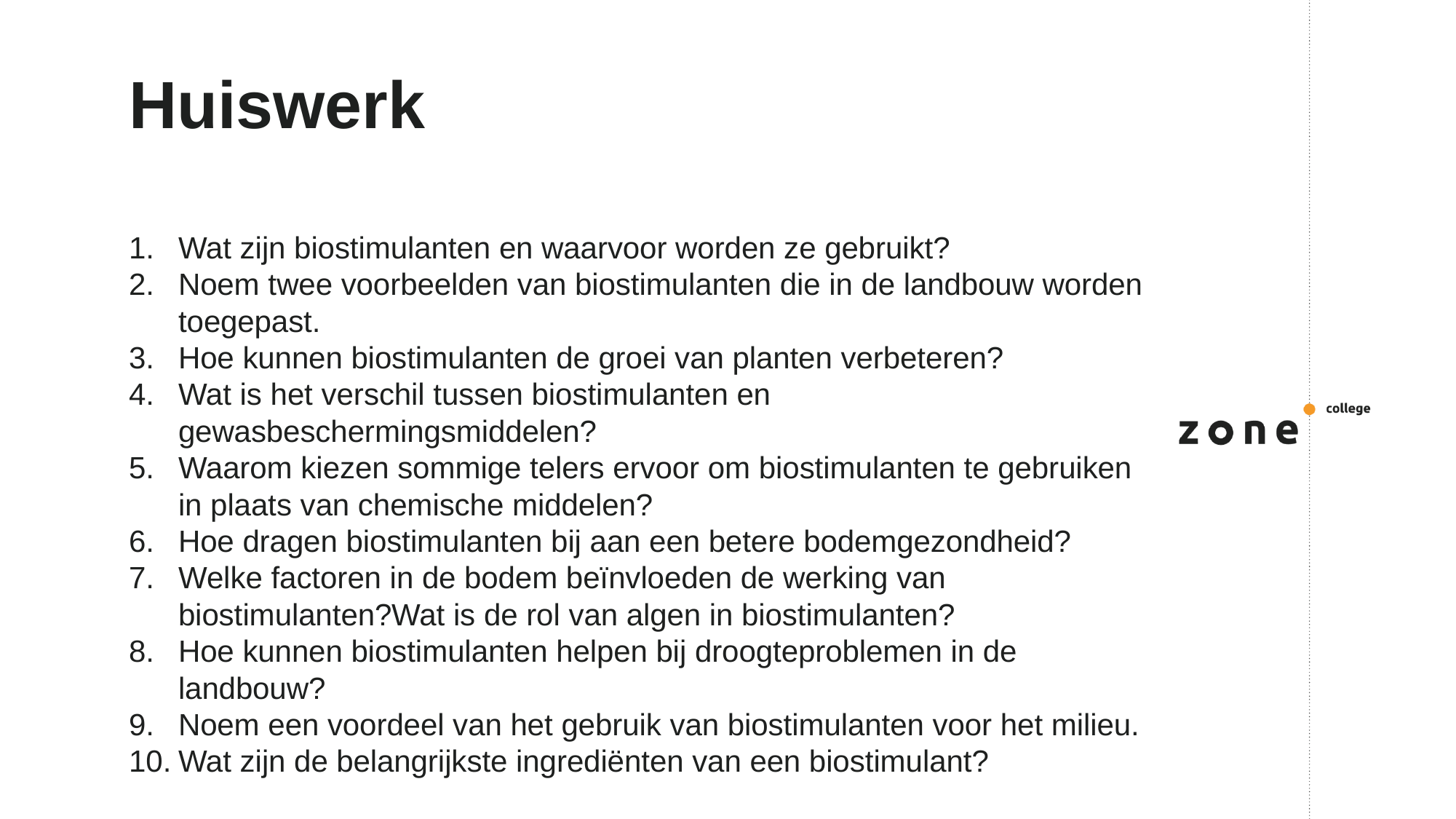

# Huiswerk
Wat zijn biostimulanten en waarvoor worden ze gebruikt?
Noem twee voorbeelden van biostimulanten die in de landbouw worden toegepast.
Hoe kunnen biostimulanten de groei van planten verbeteren?
Wat is het verschil tussen biostimulanten en gewasbeschermingsmiddelen?
Waarom kiezen sommige telers ervoor om biostimulanten te gebruiken in plaats van chemische middelen?
Hoe dragen biostimulanten bij aan een betere bodemgezondheid?
Welke factoren in de bodem beïnvloeden de werking van biostimulanten?Wat is de rol van algen in biostimulanten?
Hoe kunnen biostimulanten helpen bij droogteproblemen in de landbouw?
Noem een voordeel van het gebruik van biostimulanten voor het milieu.
Wat zijn de belangrijkste ingrediënten van een biostimulant?